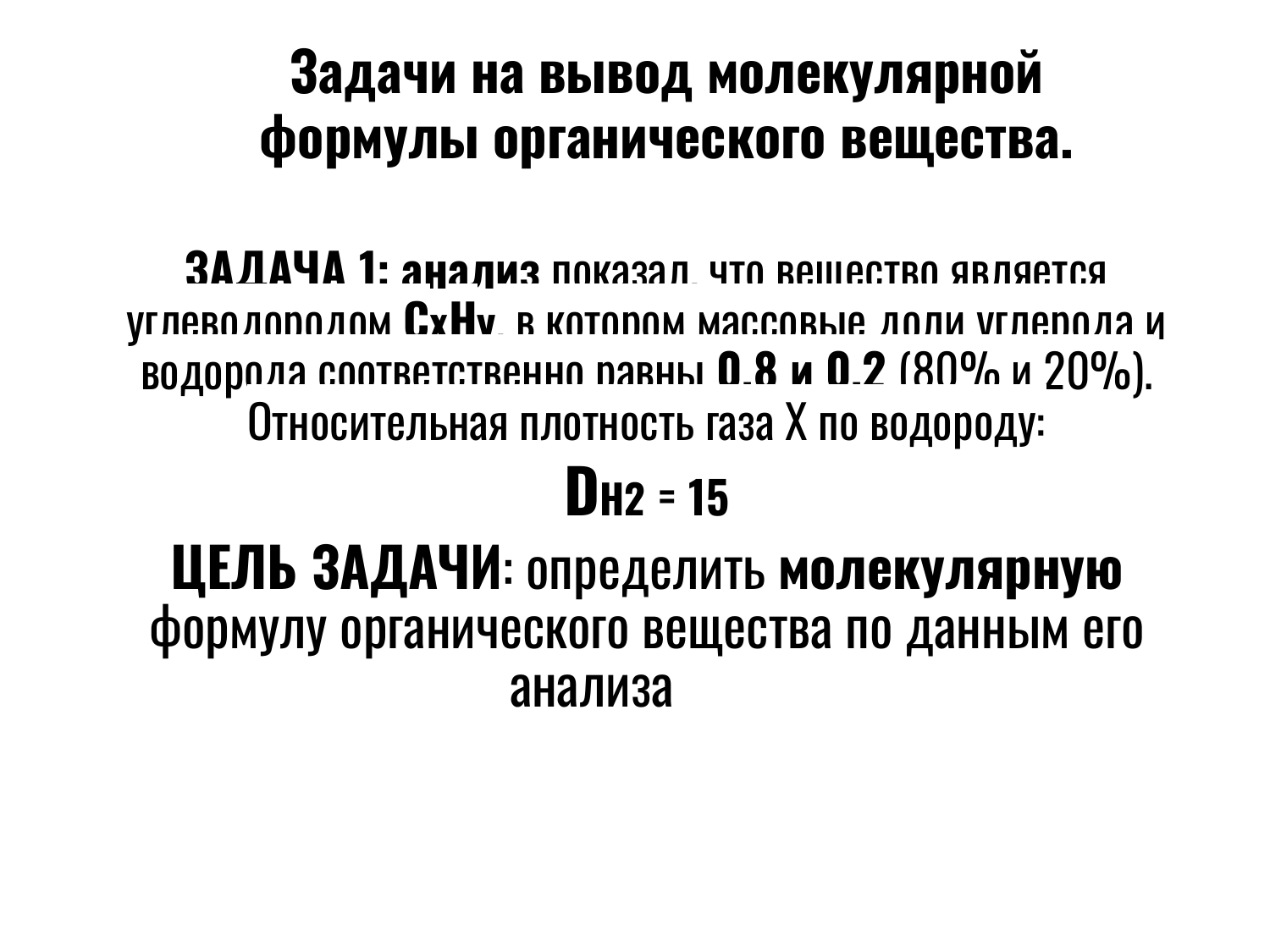

Задачи на вывод молекулярной
формулы органического вещества.

ЗАДАЧА 1: анализ показал, что вещество является углеводородом CxHy, в котором массовые доли углерода и водорода соответственно равны 0,8 и 0,2 (80% и 20%). Относительная плотность газа Х по водороду:
DH2 = 15
ЦЕЛЬ ЗАДАЧИ: определить молекулярную формулу органического вещества по данным его анализа